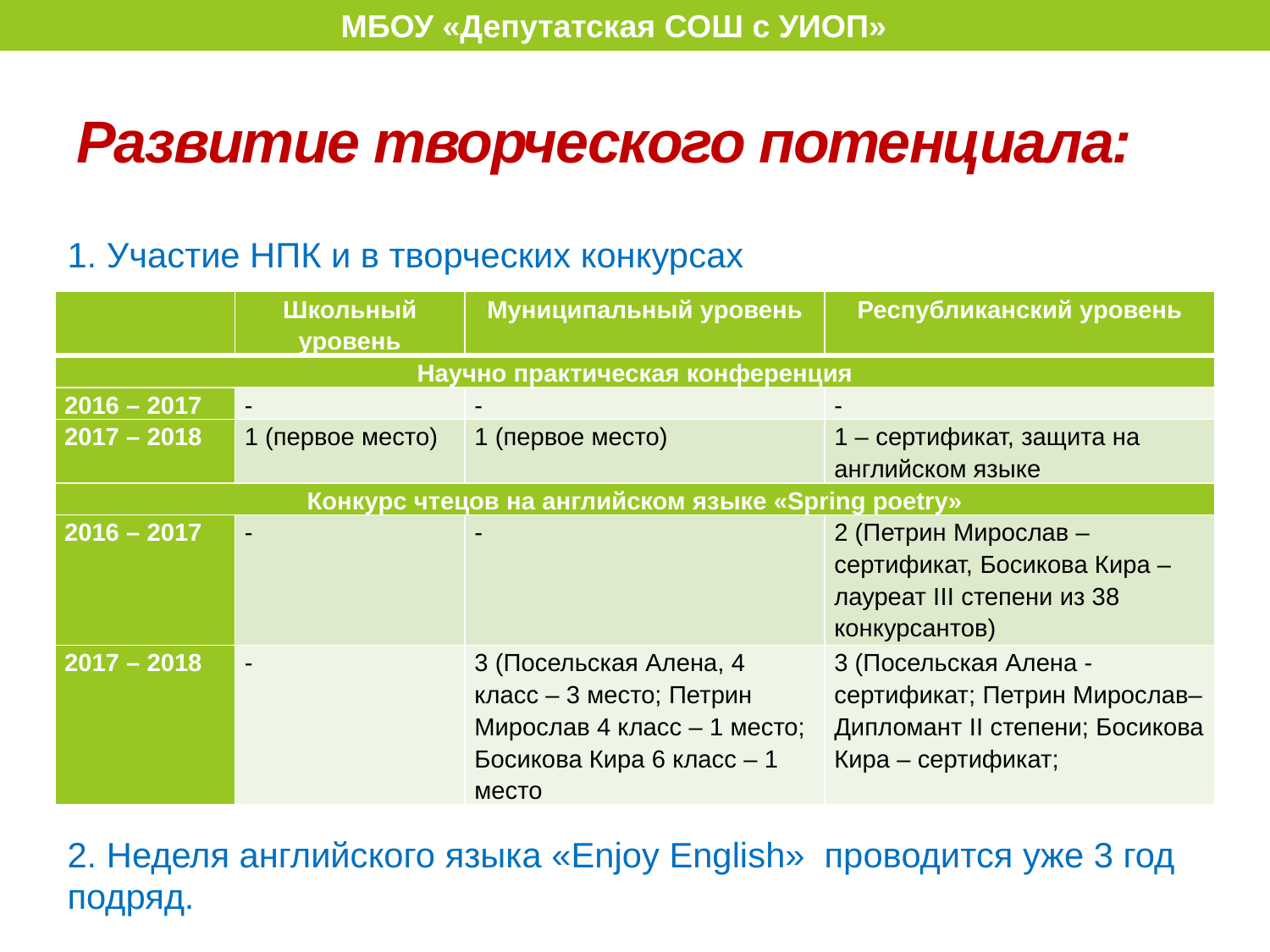

МБОУ «Депутатская СОШ с УИОП»
# Развитие творческого потенциала:
1. Участие НПК и в творческих конкурсах
|  | Школьный уровень | Муниципальный уровень | Республиканский уровень |
| --- | --- | --- | --- |
| Научно практическая конференция |  |  |  |
| 2016 – 2017 | - | - | - |
| 2017 – 2018 | 1 (первое место) | 1 (первое место) | 1 – сертификат, защита на английском языке |
| Конкурс чтецов на английском языке «Spring poetry» |  |  |  |
| 2016 – 2017 | - | - | 2 (Петрин Мирослав – сертификат, Босикова Кира – лауреат III степени из 38 конкурсантов) |
| 2017 – 2018 | - | 3 (Посельская Алена, 4 класс – 3 место; Петрин Мирослав 4 класс – 1 место; Босикова Кира 6 класс – 1 место | 3 (Посельская Алена - сертификат; Петрин Мирослав– Дипломант II степени; Босикова Кира – сертификат; |
2. Неделя английского языка «Enjoy English»  проводится уже 3 год подряд.